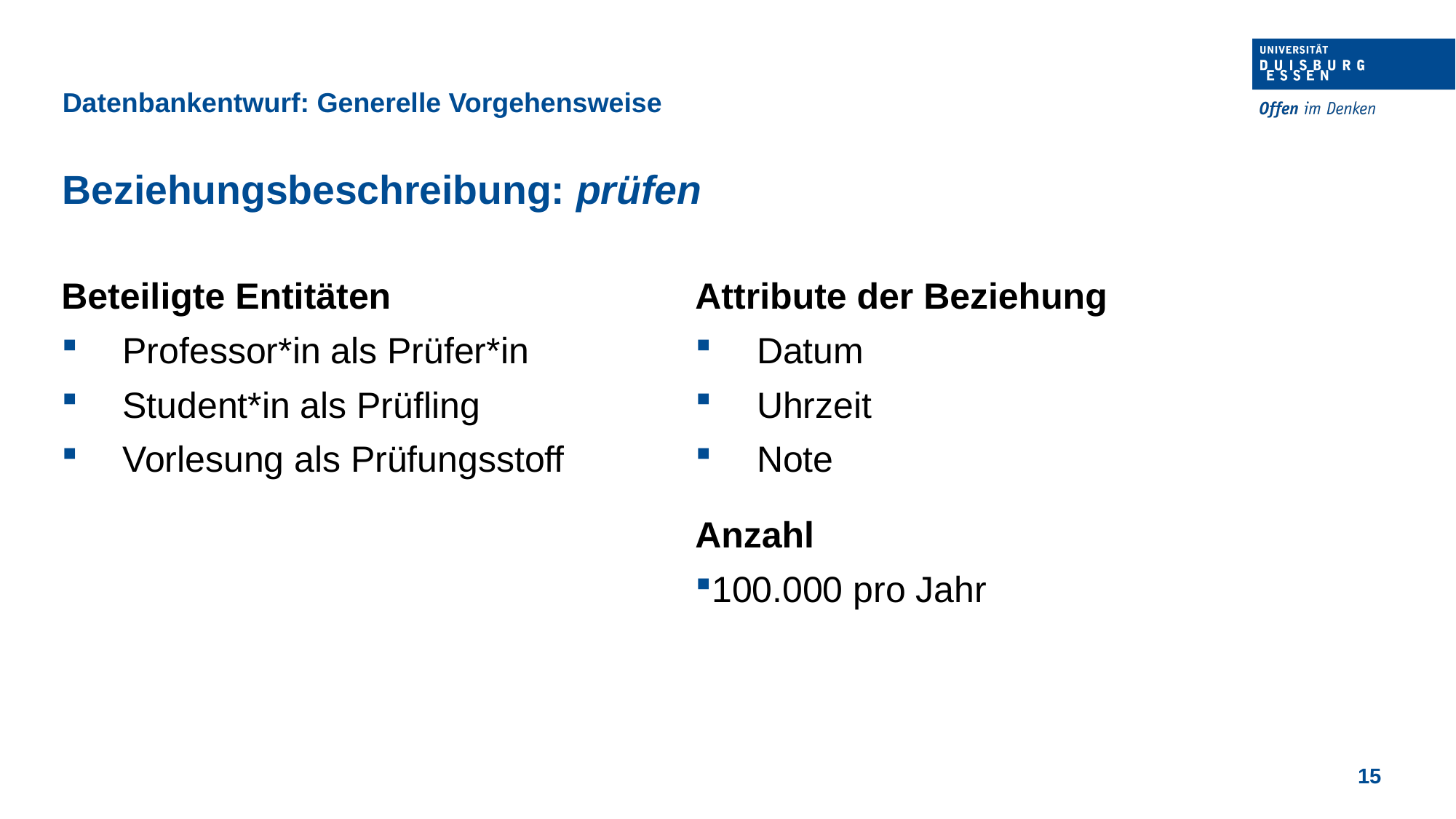

Datenbankentwurf: Generelle Vorgehensweise

Beziehungsbeschreibung: prüfen
Beteiligte Entitäten
Professor*in als Prüfer*in
Student*in als Prüfling
Vorlesung als Prüfungsstoff

Attribute der Beziehung
Datum
Uhrzeit
Note
Anzahl
100.000 pro Jahr

15